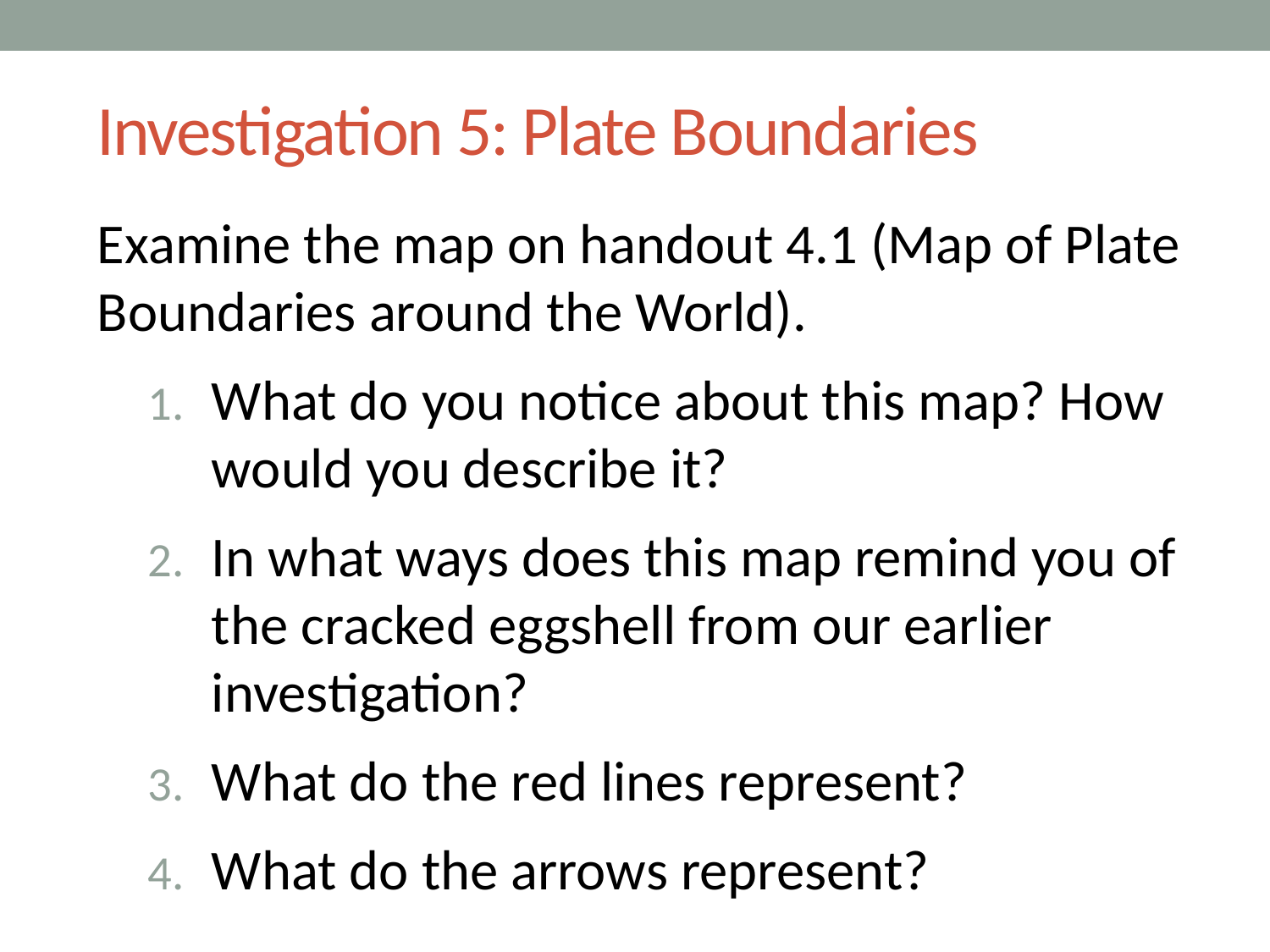

# Investigation 5: Plate Boundaries
Examine the map on handout 4.1 (Map of Plate Boundaries around the World).
What do you notice about this map? How would you describe it?
In what ways does this map remind you of the cracked eggshell from our earlier investigation?
What do the red lines represent?
What do the arrows represent?